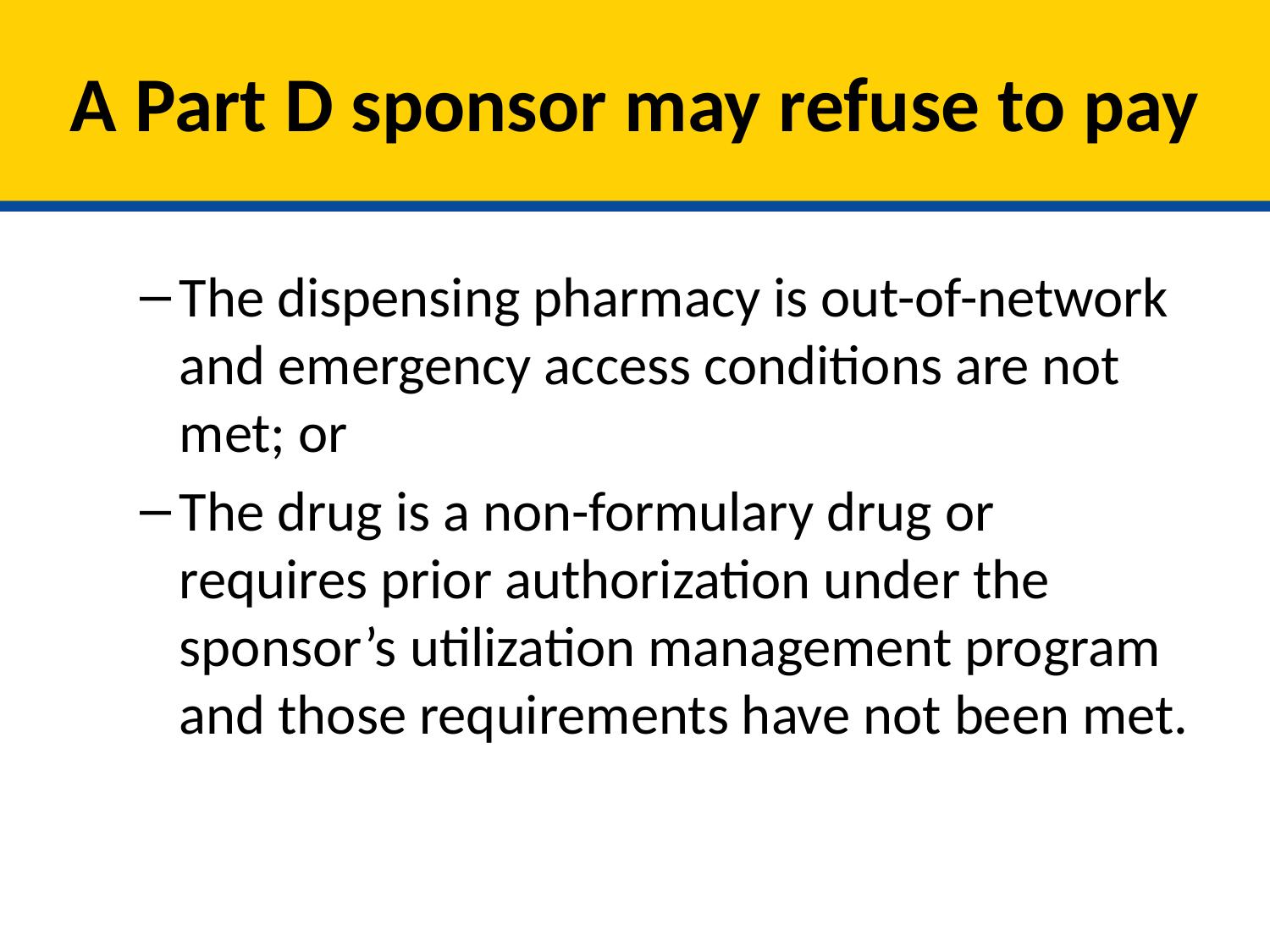

# A Part D sponsor may refuse to pay
The dispensing pharmacy is out-of-network and emergency access conditions are not met; or
The drug is a non-formulary drug or requires prior authorization under the sponsor’s utilization management program and those requirements have not been met.